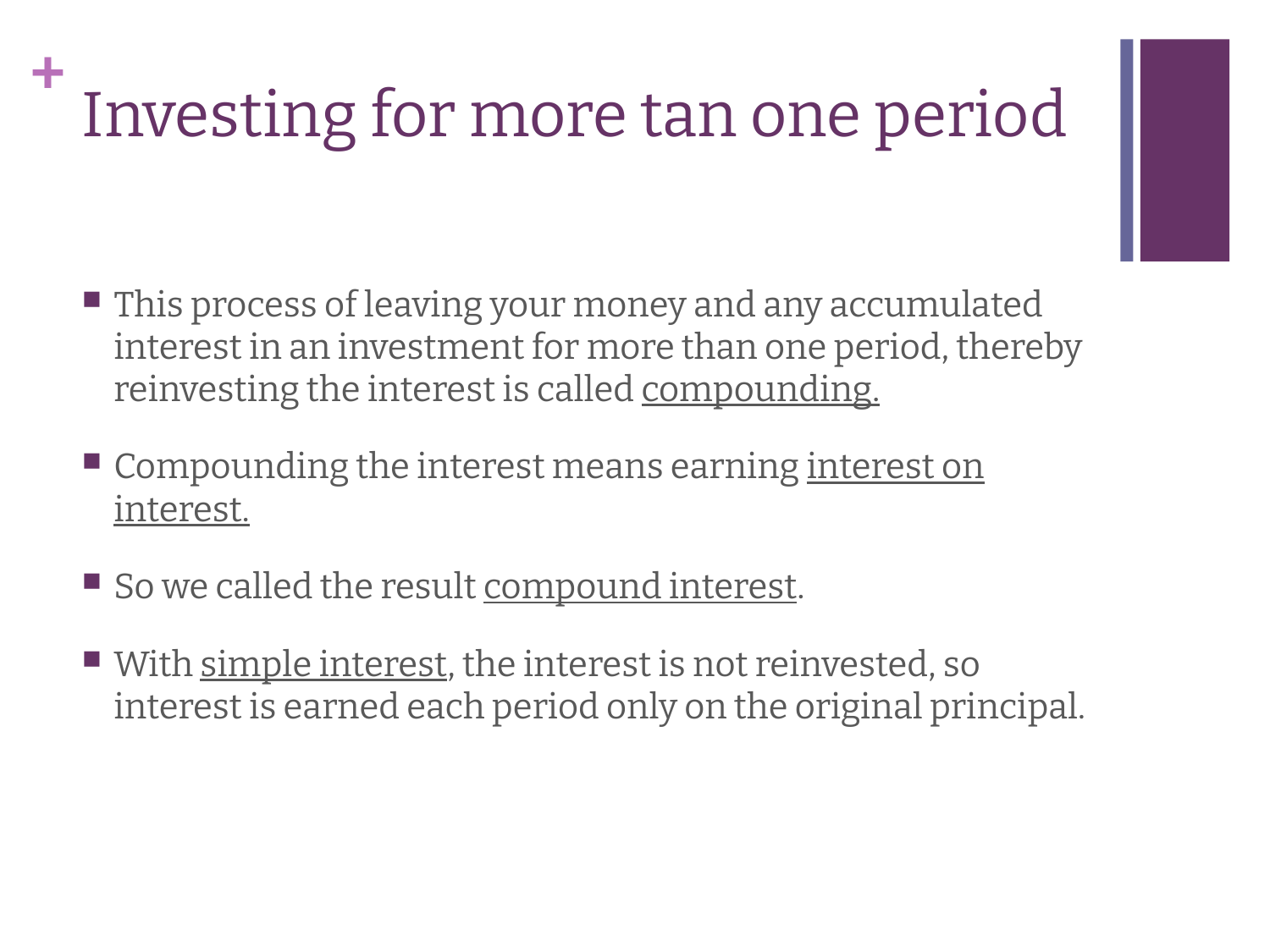

# Investing for more tan one period
This process of leaving your money and any accumulated interest in an investment for more than one period, thereby reinvesting the interest is called compounding.
Compounding the interest means earning interest on interest.
So we called the result compound interest.
With simple interest, the interest is not reinvested, so interest is earned each period only on the original principal.